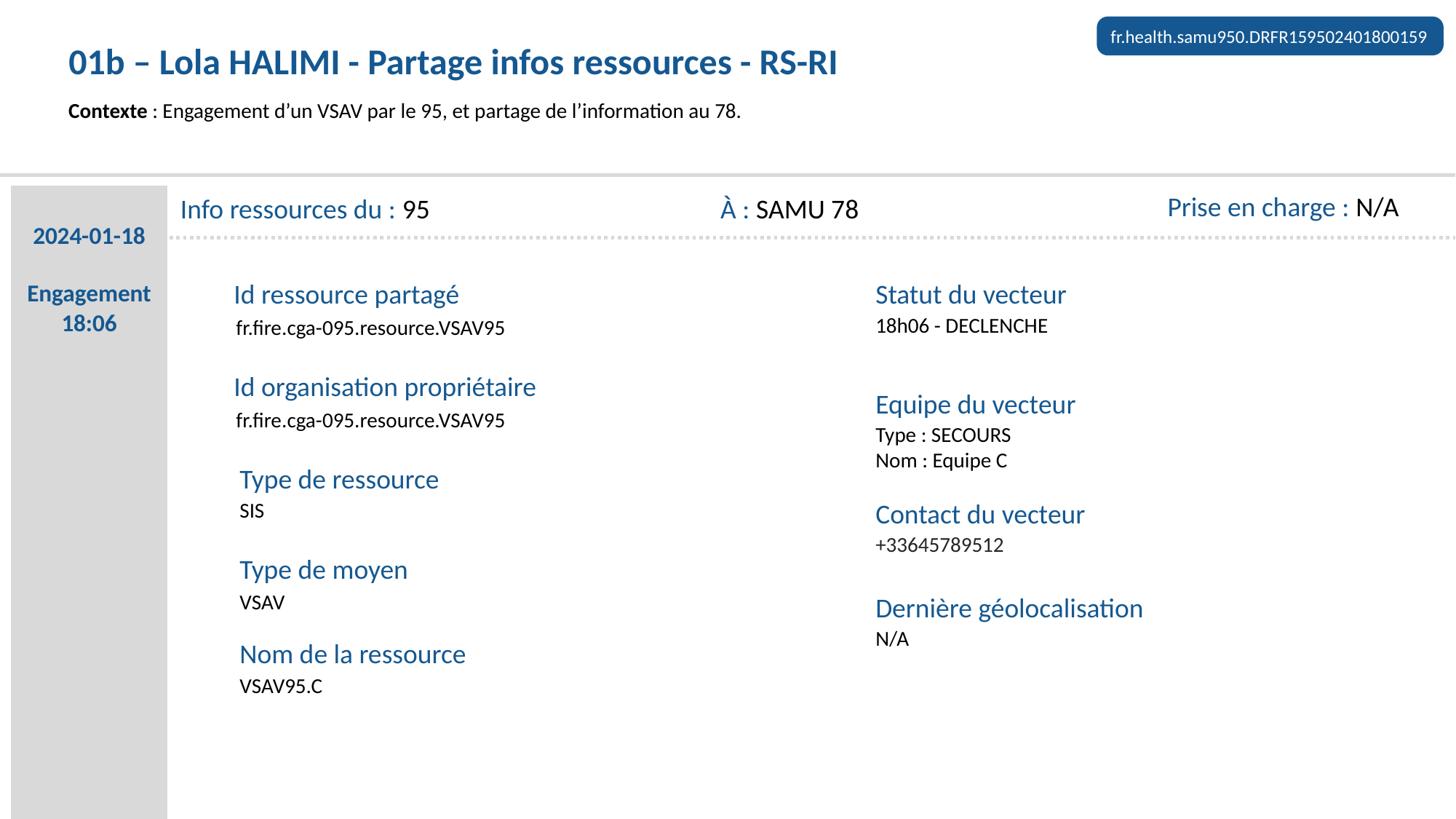

fr.health.samu950.DRFR159502401800159
01b – Lola HALIMI - Partage infos ressources - RS-RI
Contexte : Engagement d’un VSAV par le 95, et partage de l’information au 78.
Prise en charge : N/A

2024-01-18

Engagement 18:06

Info ressources du : 95
À : SAMU 78
Id ressource partagé
Statut du vecteur
18h06 - DECLENCHE
fr.fire.cga-095.resource.VSAV95
Id organisation propriétaire
Equipe du vecteur
fr.fire.cga-095.resource.VSAV95
Type : SECOURS
Nom : Equipe C
Type de ressource
Contact du vecteur
SIS
+33645789512
Type de moyen
VSAV
Dernière géolocalisation
N/A
Nom de la ressource
VSAV95.C